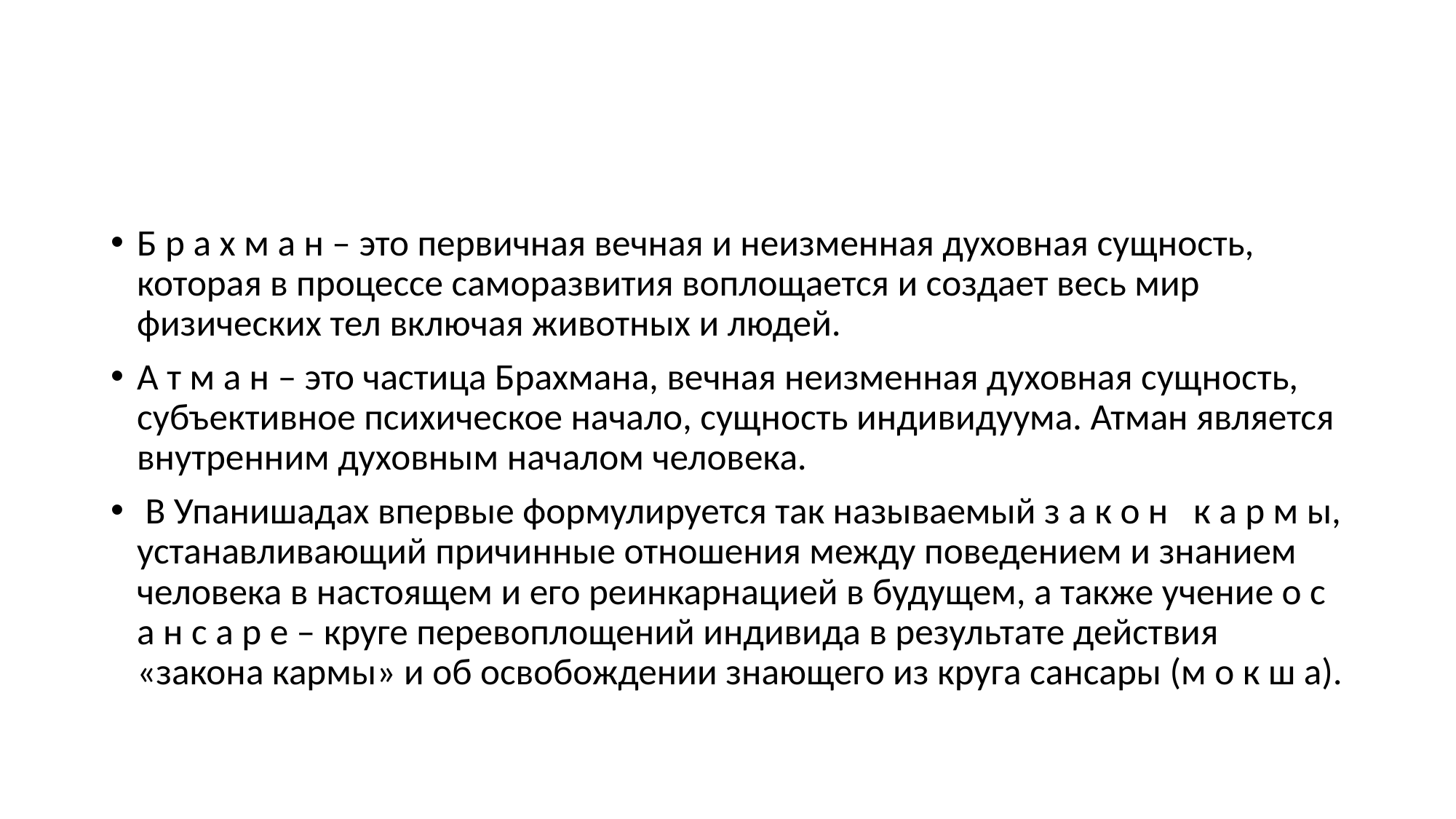

#
Б р а х м а н – это первичная вечная и неизменная духовная сущность, которая в процессе саморазвития воплощается и создает весь мир физических тел включая животных и людей.
А т м а н – это частица Брахмана, вечная неизменная духовная сущность, субъективное психическое начало, сущность индивидуума. Атман является внутренним духовным началом человека.
 В Упанишадах впервые формулируется так называемый з а к о н   к а р м ы, устанавливающий причинные отношения между поведением и знанием человека в настоящем и его реинкарнацией в будущем, а также учение о с а н с а р е – круге перевоплощений индивида в результате действия «закона кармы» и об освобождении знающего из круга сансары (м о к ш а).